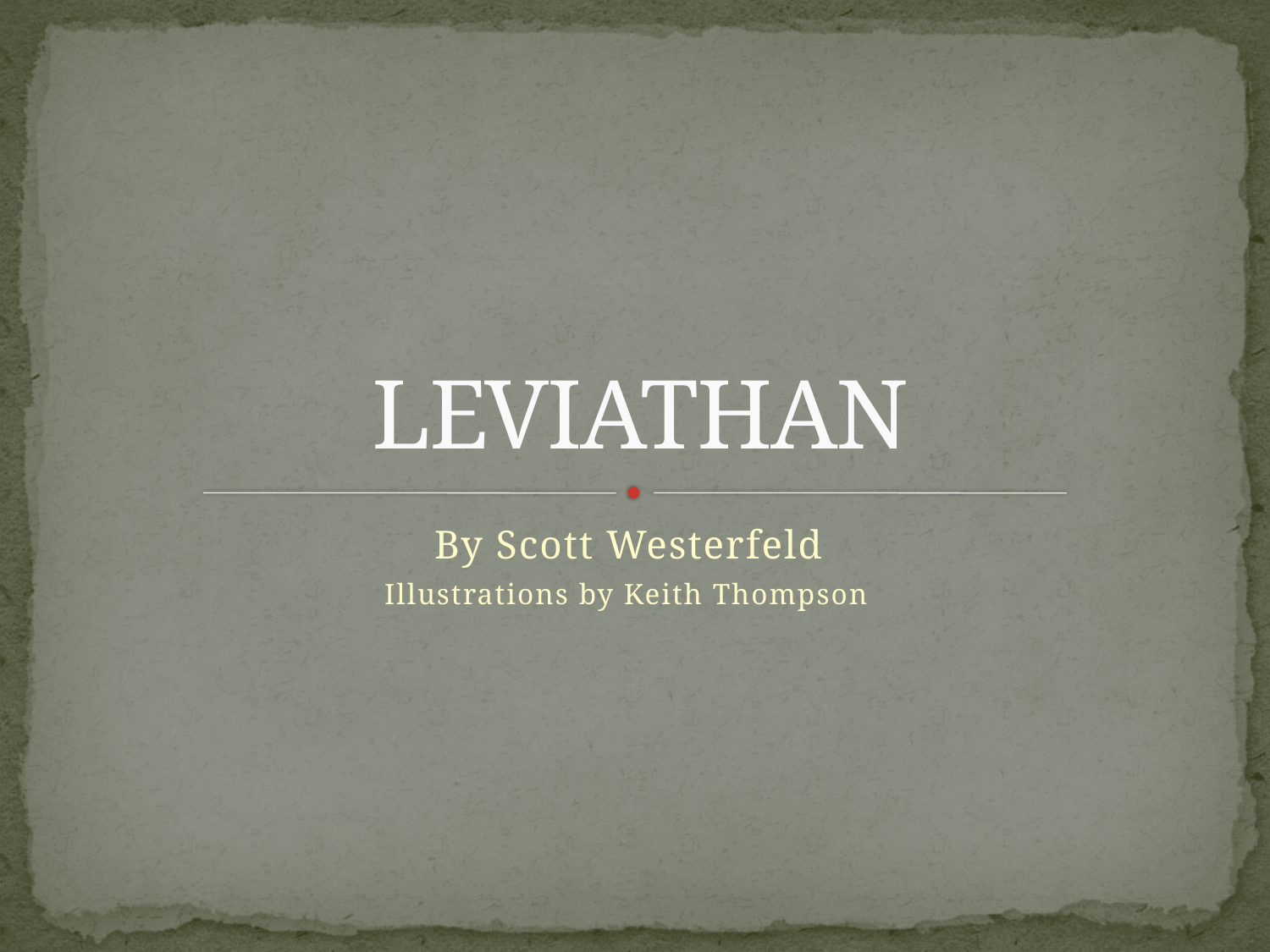

# LEVIATHAN
By Scott Westerfeld
Illustrations by Keith Thompson